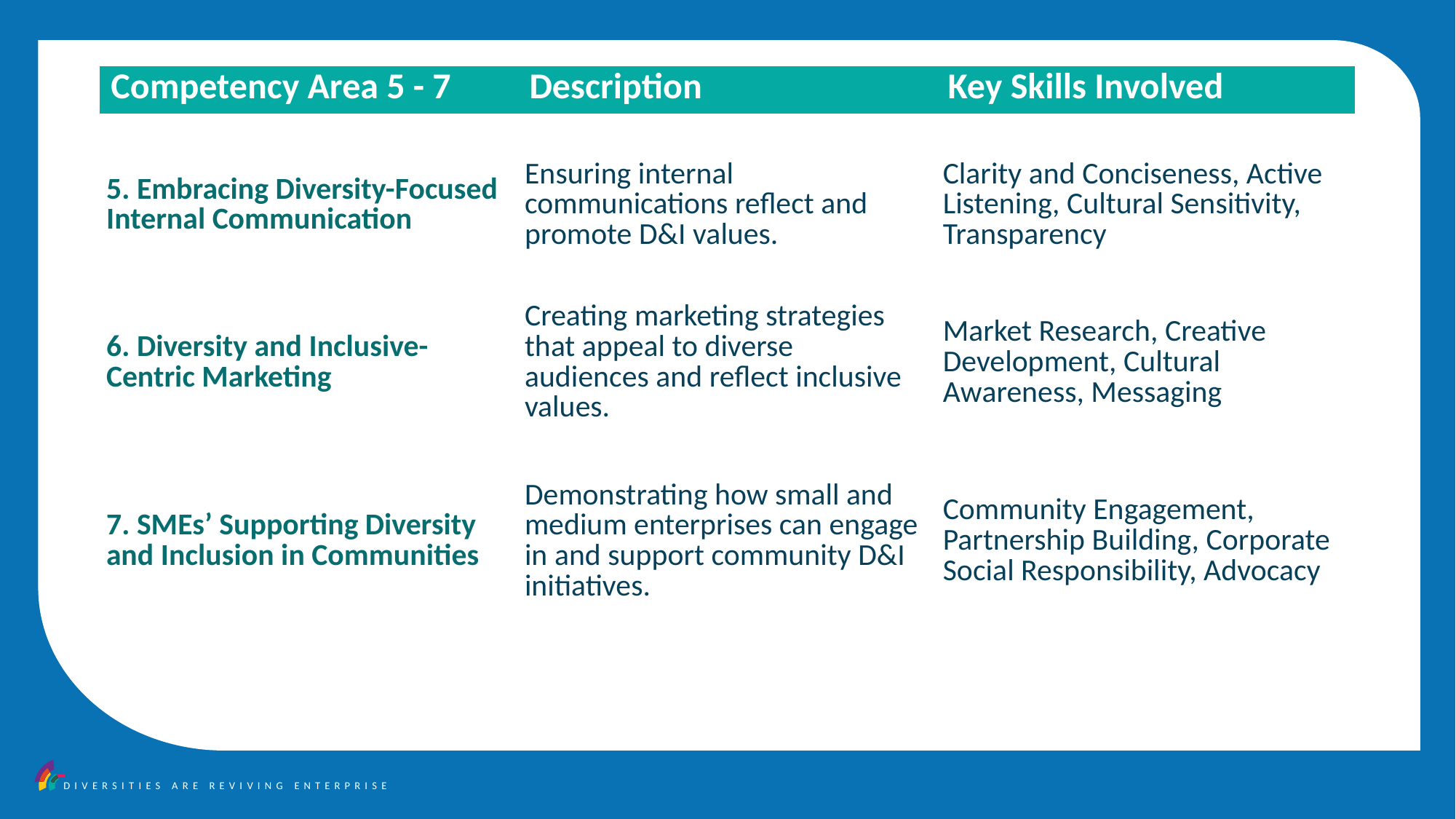

| Competency Area 5 - 7 | Description | Key Skills Involved |
| --- | --- | --- |
| 5. Embracing Diversity-Focused Internal Communication | Ensuring internal communications reflect and promote D&I values. | Clarity and Conciseness, Active Listening, Cultural Sensitivity, Transparency |
| --- | --- | --- |
| 6. Diversity and Inclusive-Centric Marketing | Creating marketing strategies that appeal to diverse audiences and reflect inclusive values. | Market Research, Creative Development, Cultural Awareness, Messaging |
| --- | --- | --- |
| 7. SMEs’ Supporting Diversity and Inclusion in Communities | Demonstrating how small and medium enterprises can engage in and support community D&I initiatives. | Community Engagement, Partnership Building, Corporate Social Responsibility, Advocacy |
| --- | --- | --- |